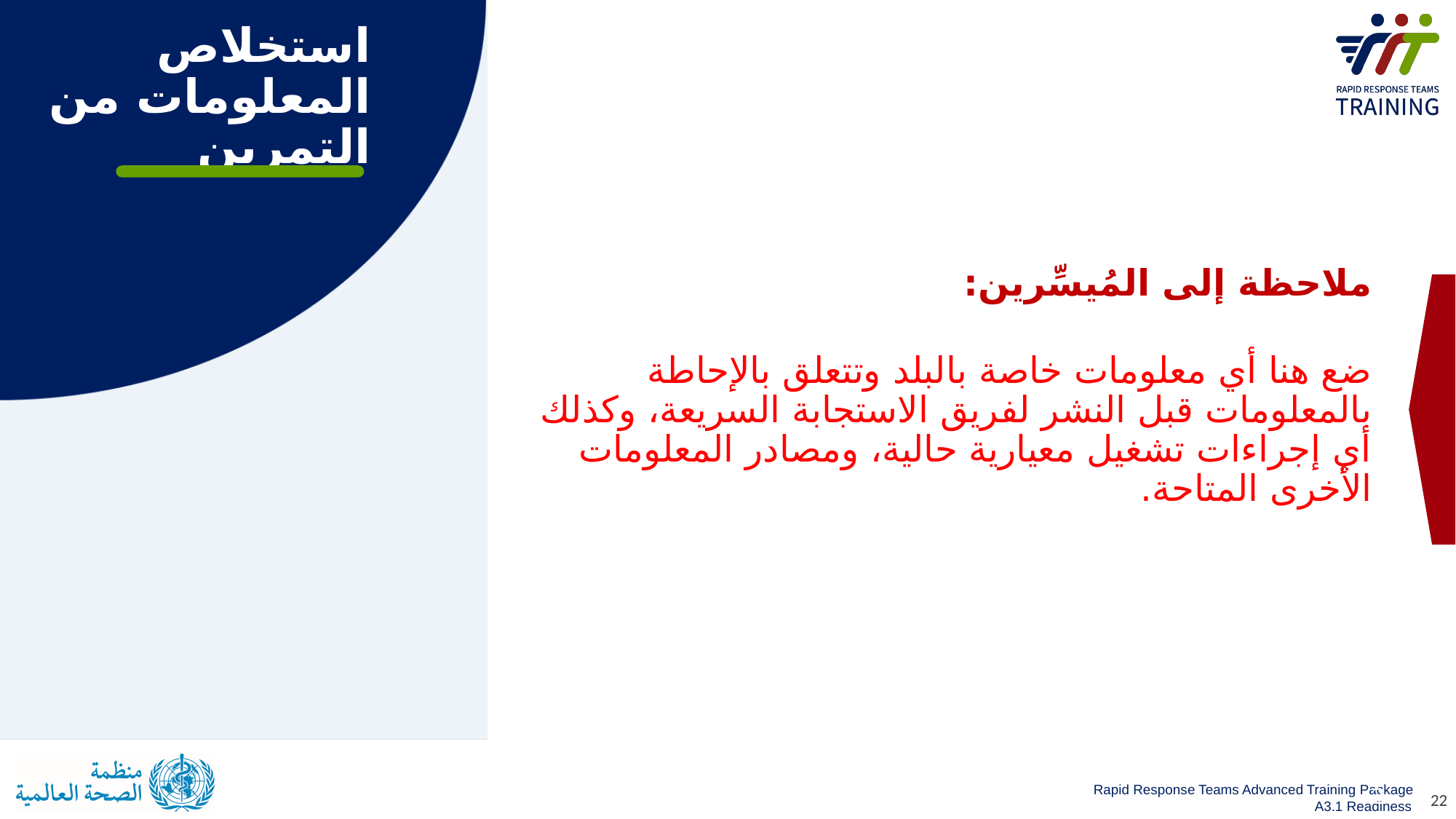

# استخلاص المعلومات من التمرين
ملاحظة إلى المُيسِّرين:

ضع هنا أي معلومات خاصة بالبلد وتتعلق بالإحاطة بالمعلومات قبل النشر لفريق الاستجابة السريعة، وكذلك أي إجراءات تشغيل معيارية حالية، ومصادر المعلومات الأخرى المتاحة.

22